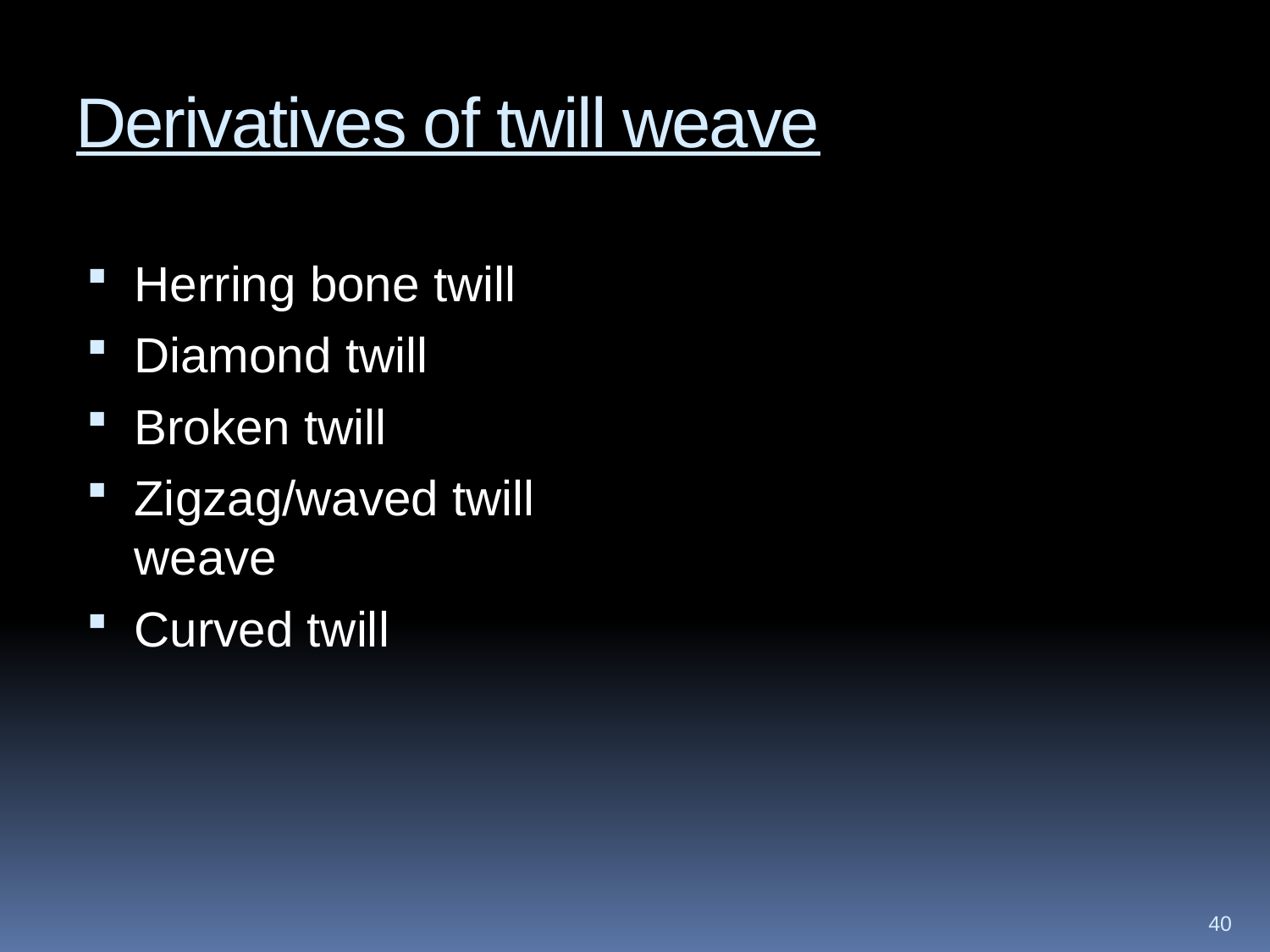

# Derivatives of twill weave
Herring bone twill
Diamond twill
Broken twill
Zigzag/waved twill weave
Curved twill
40